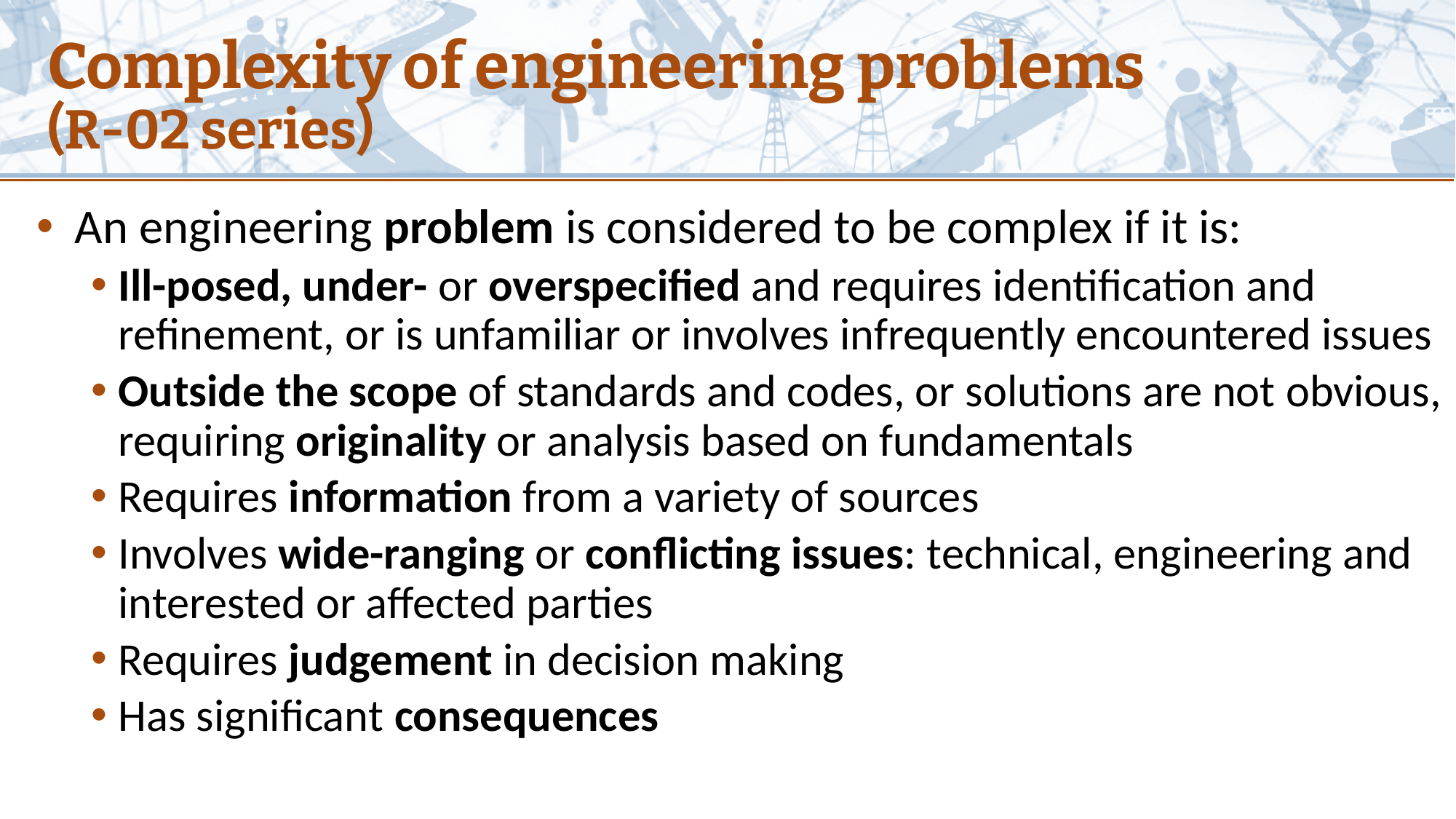

# Complexity of engineering problems (R-02 series)
 An engineering problem is considered to be complex if it is:
Ill-posed, under- or overspecified and requires identification and refinement, or is unfamiliar or involves infrequently encountered issues
Outside the scope of standards and codes, or solutions are not obvious, requiring originality or analysis based on fundamentals
Requires information from a variety of sources
Involves wide-ranging or conflicting issues: technical, engineering and interested or affected parties
Requires judgement in decision making
Has significant consequences